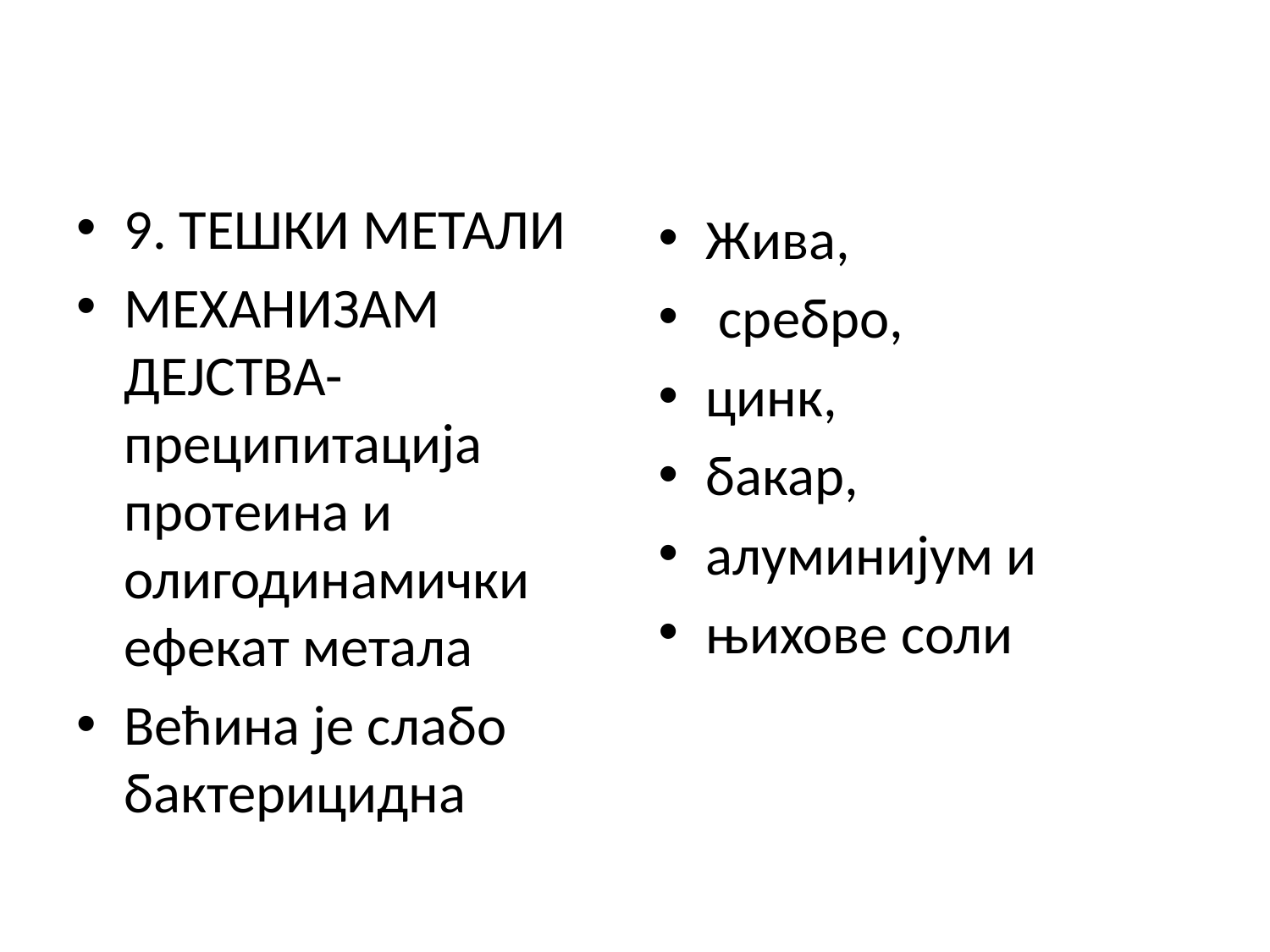

9. ТЕШКИ МЕТАЛИ
МЕХАНИЗАМ ДЕЈСТВА- преципитација протеина и олигодинамички ефекат метала
Већина је слабо бактерицидна
Жива,
 сребро,
цинк,
бакар,
алуминијум и
њихове соли